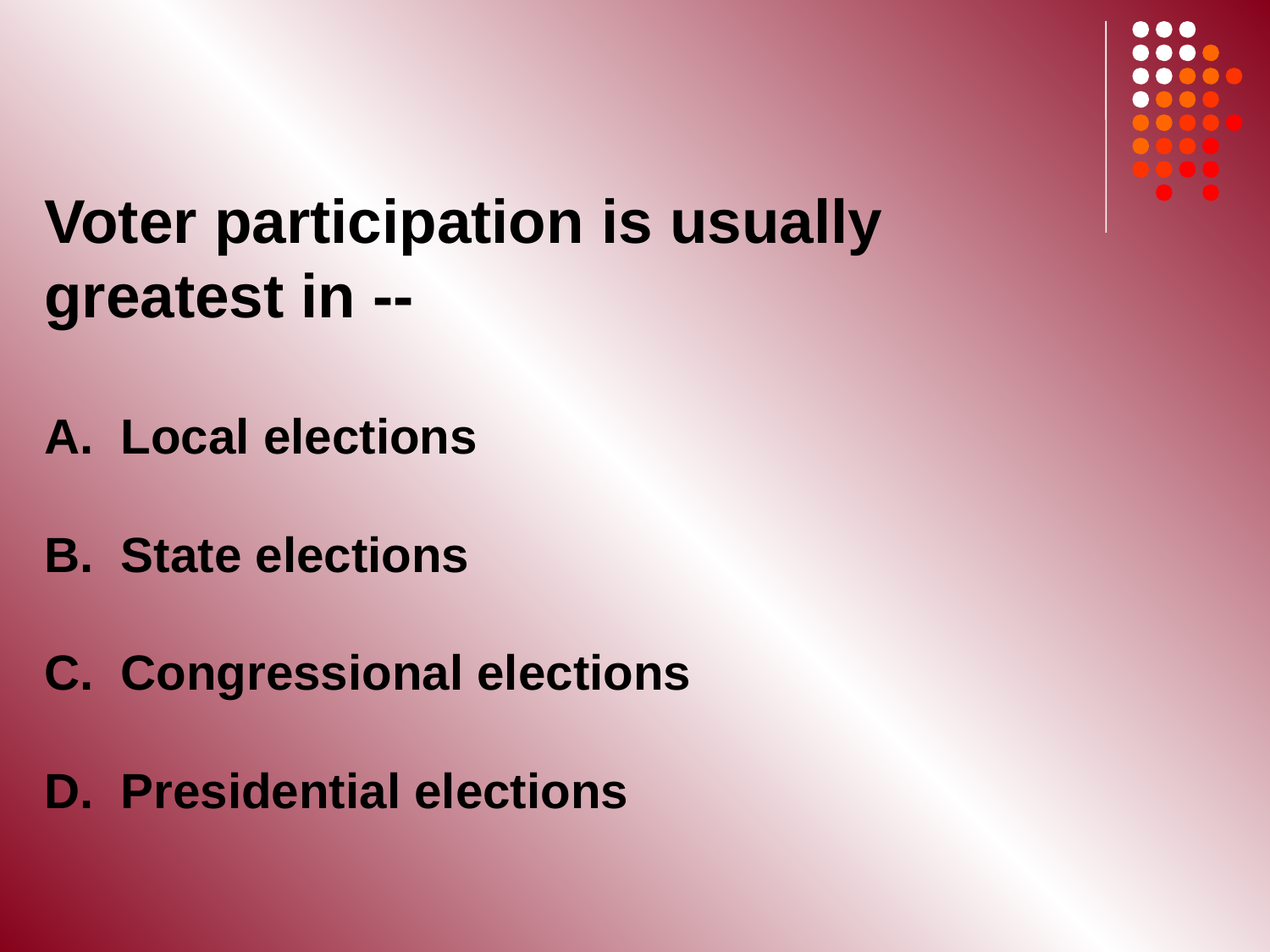

Voter participation is usually greatest in --
A.  Local elections
B.  State elections
C.  Congressional elections
D.  Presidential elections